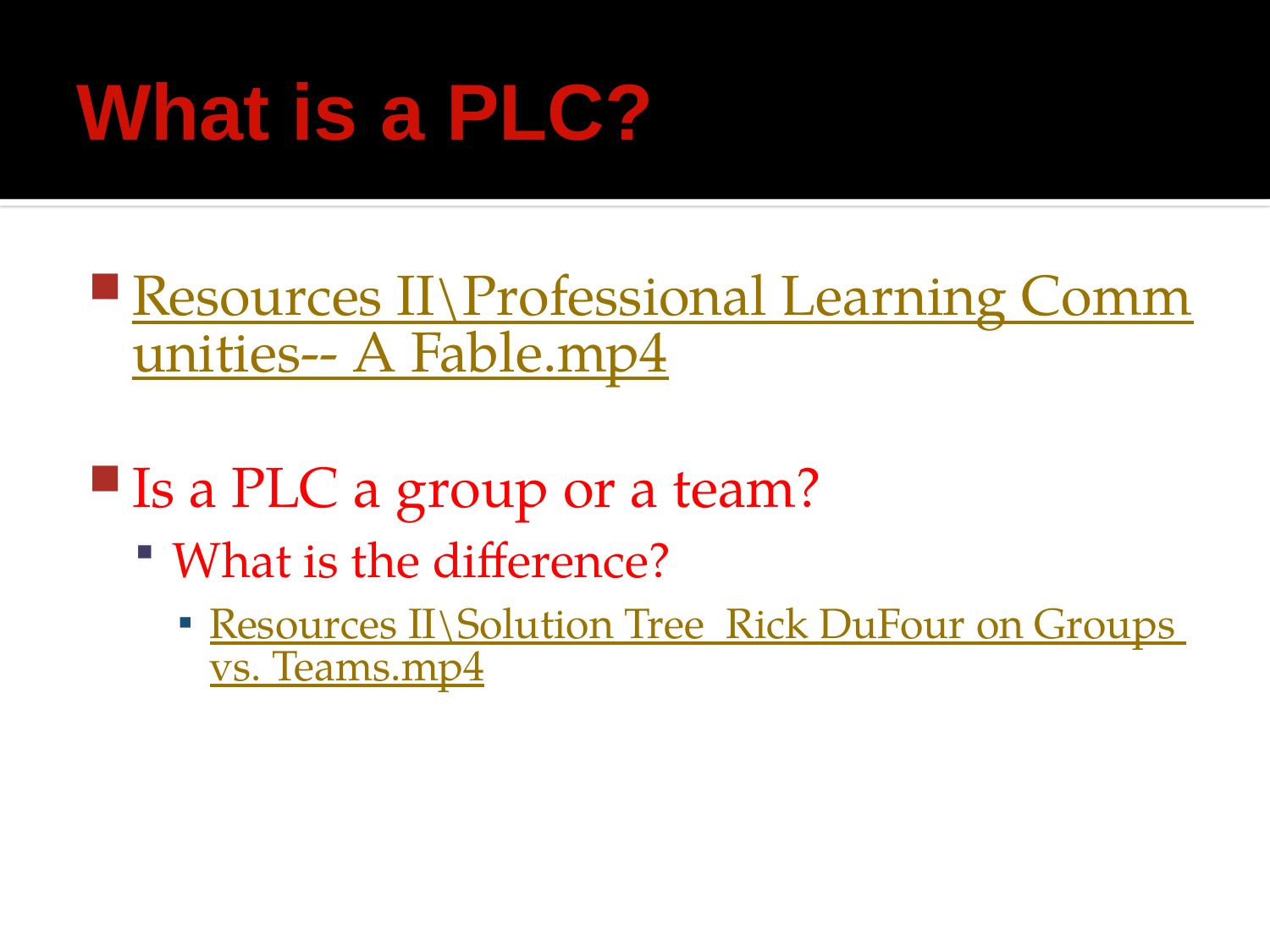

# What is a PLC?
Resources II\Professional Learning Communities-- A Fable.mp4

Is a PLC a group or a team?
What is the difference?
Resources II\Solution Tree  Rick DuFour on Groups vs. Teams.mp4